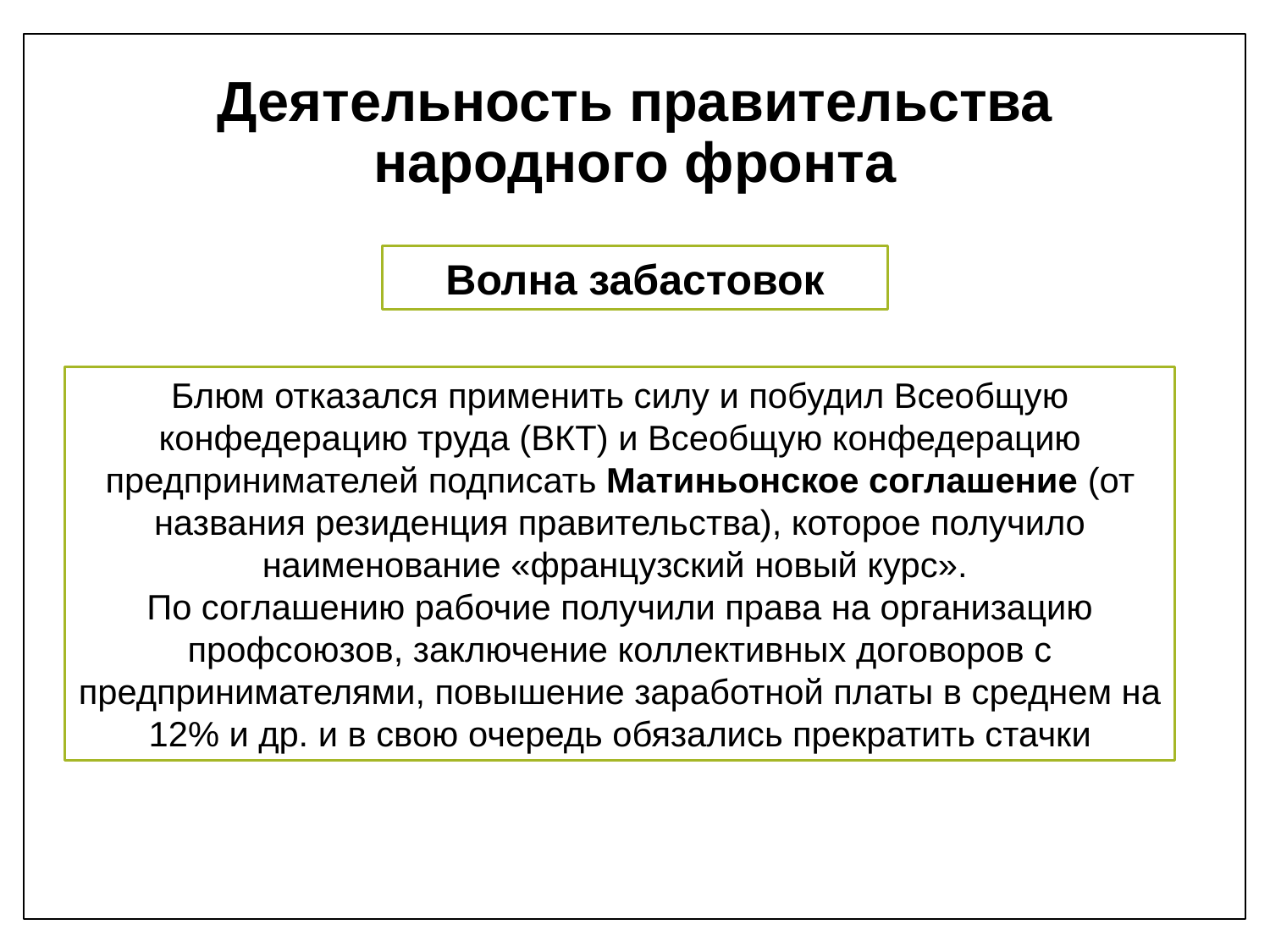

# Деятельность правительства народного фронта
Волна забастовок
Блюм отказался применить силу и побудил Всеобщую конфедерацию труда (ВКТ) и Всеобщую конфедерацию предпринимателей подписать Матиньонское соглашение (от названия резиденция правительства), которое получило наименование «французский новый курс».
По соглашению рабочие получили права на организацию профсоюзов, заключение коллективных договоров с предпринимателями, повышение заработной платы в среднем на 12% и др. и в свою очередь обязались прекратить стачки